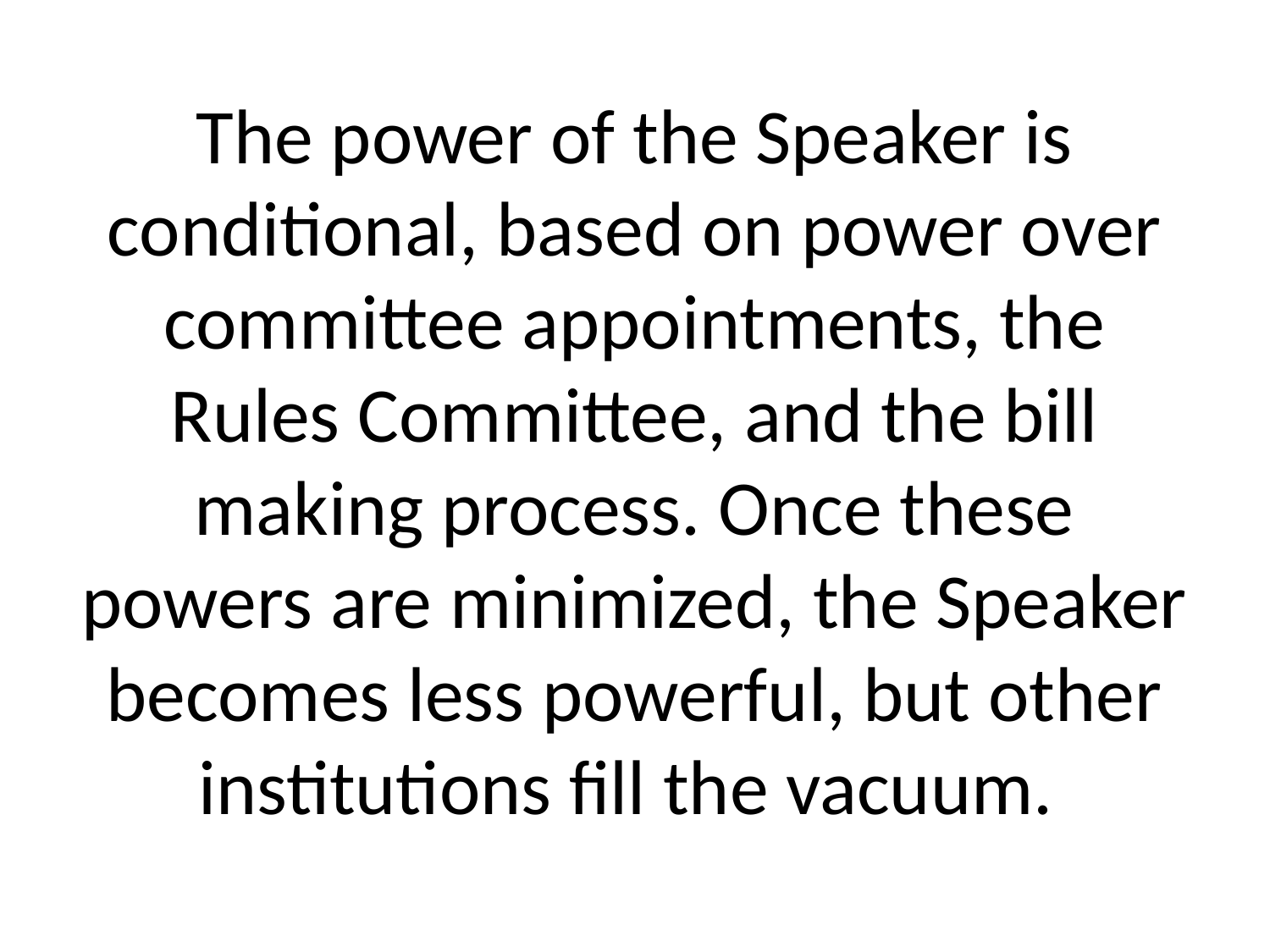

# The power of the Speaker is conditional, based on power over committee appointments, the Rules Committee, and the bill making process. Once these powers are minimized, the Speaker becomes less powerful, but other institutions fill the vacuum.